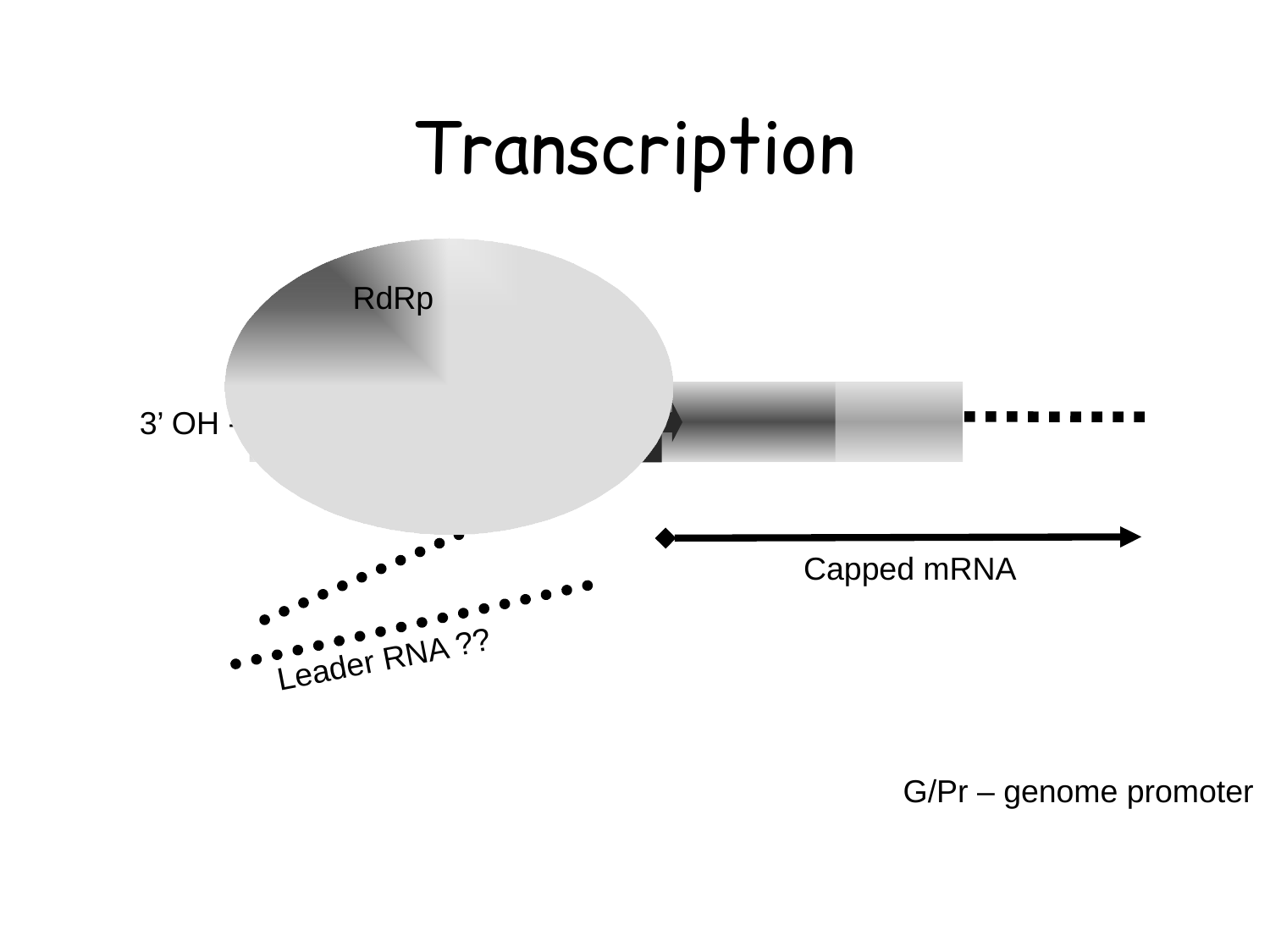

Transcription

RdRp
G/Pr
GS

3’ OH -

Capped mRNA

Leader RNA ??
G/Pr – genome promoter